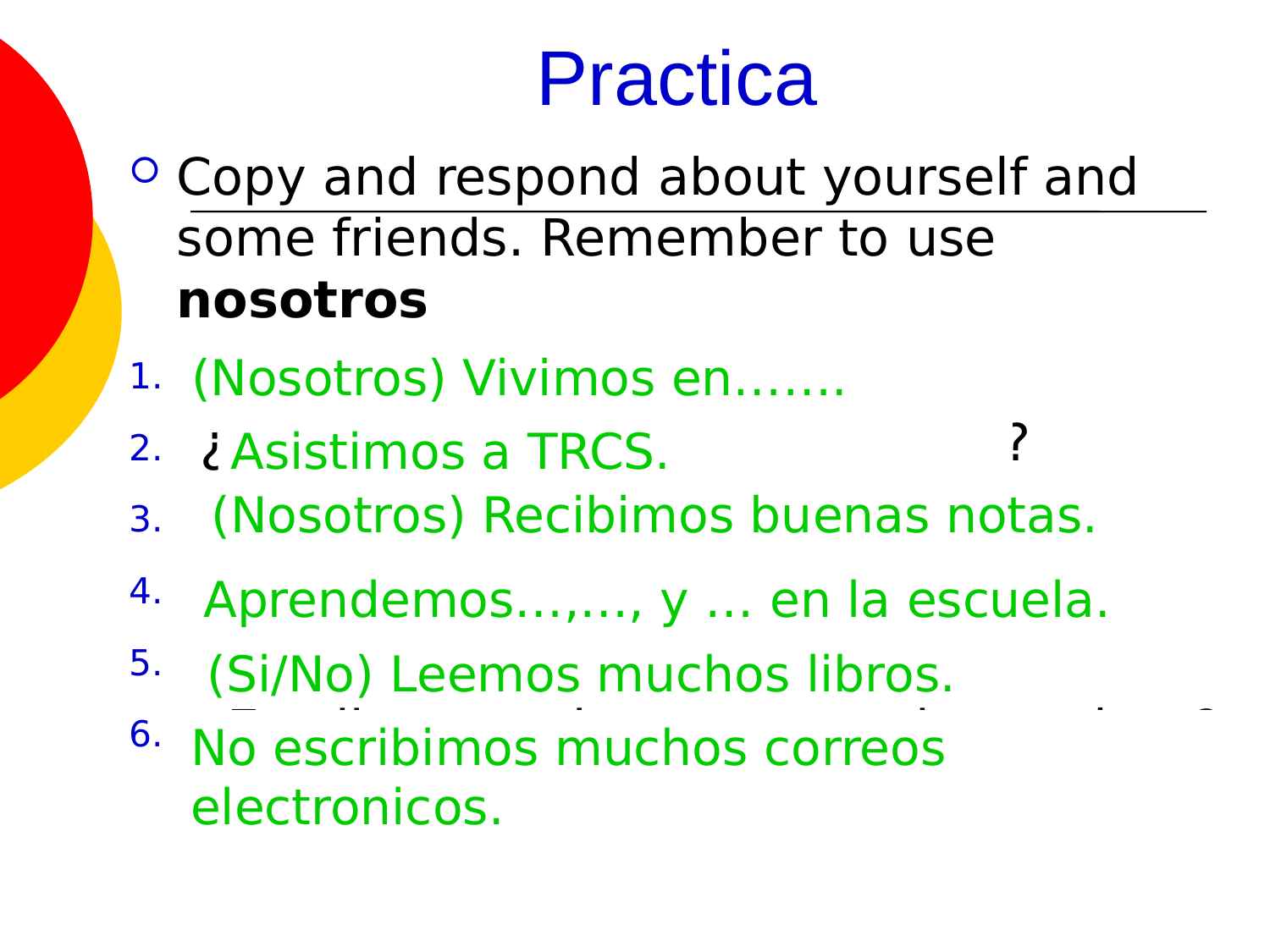

# Practica
Copy and respond about yourself and some friends. Remember to use nosotros
¿Donde viven ustedes?
¿A que escuela asisten ustedes?
¿Reciben notas buenas o malas?
¿Que aprenden ustedes en la escuela?
¿Leen ustedes muchos libros?
¿Escriben muchos correos electronicos?
(Nosotros) Vivimos en…….
Asistimos a TRCS.
(Nosotros) Recibimos buenas notas.
Aprendemos…,…, y … en la escuela.
(Si/No) Leemos muchos libros.
No escribimos muchos correos electronicos.